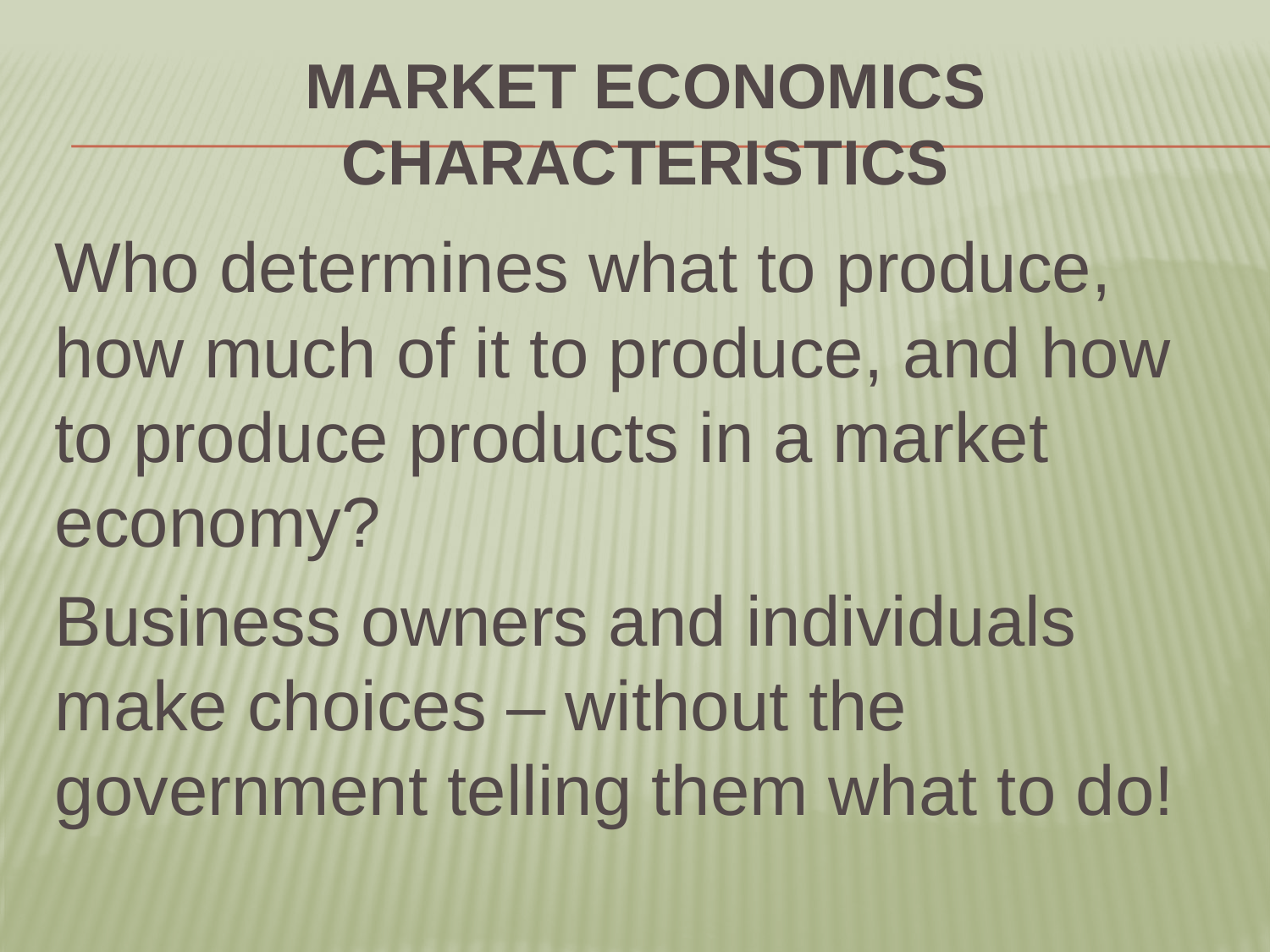

# Market economics characteristics
Who determines what to produce, how much of it to produce, and how to produce products in a market economy?
Business owners and individuals make choices – without the government telling them what to do!